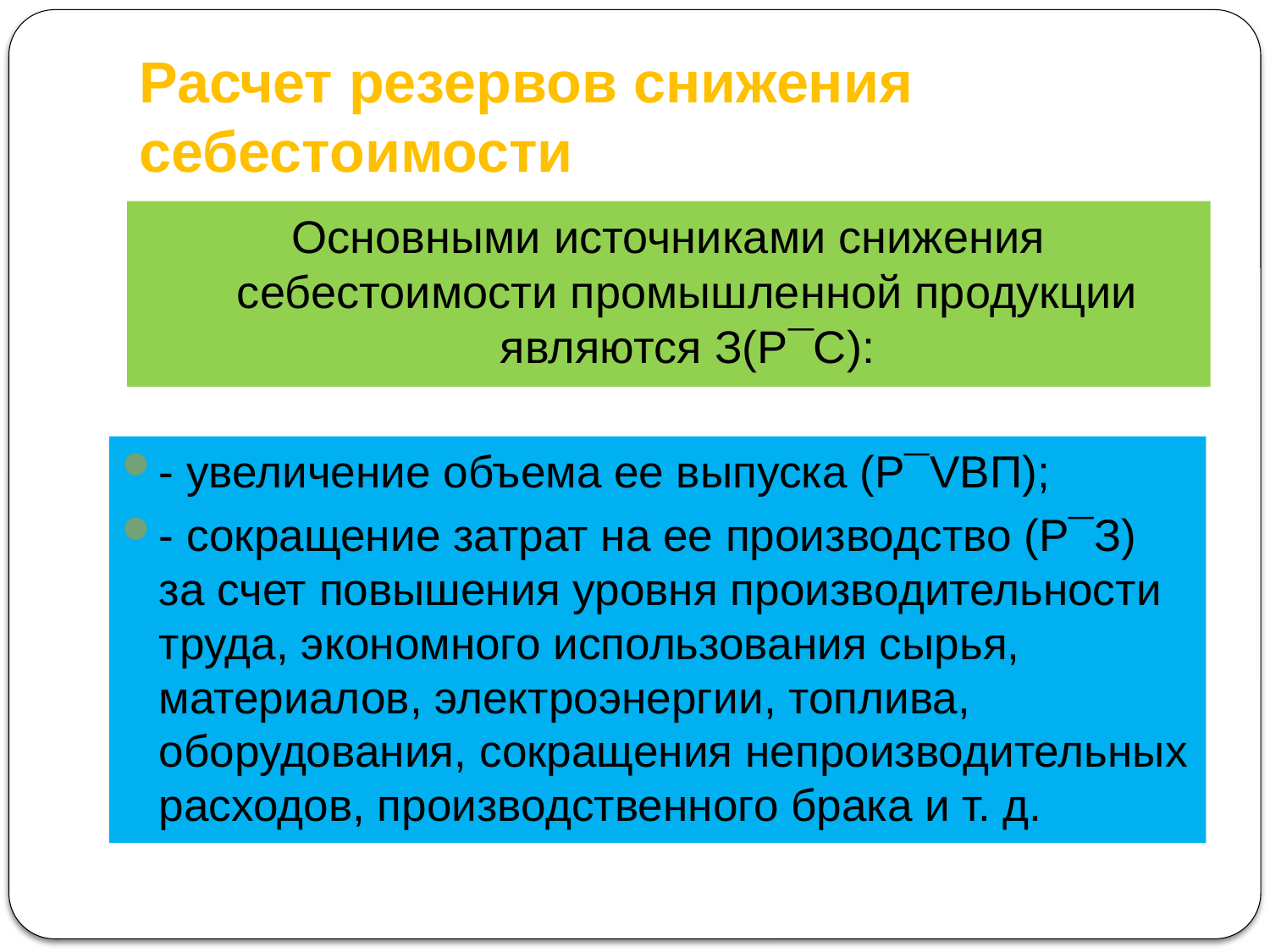

# Расчет резервов снижения себестоимости
Основными источниками снижения себестоимости промышленной продукции являются З(Р¯С):

- увеличение объема ее выпуска (Р¯VВП);
- сокращение затрат на ее производство (Р¯З) за счет повышения уровня производительности труда, экономного использования сырья, материалов, электроэнергии, топлива, оборудования, сокращения непроизводительных расходов, производственного брака и т. д.